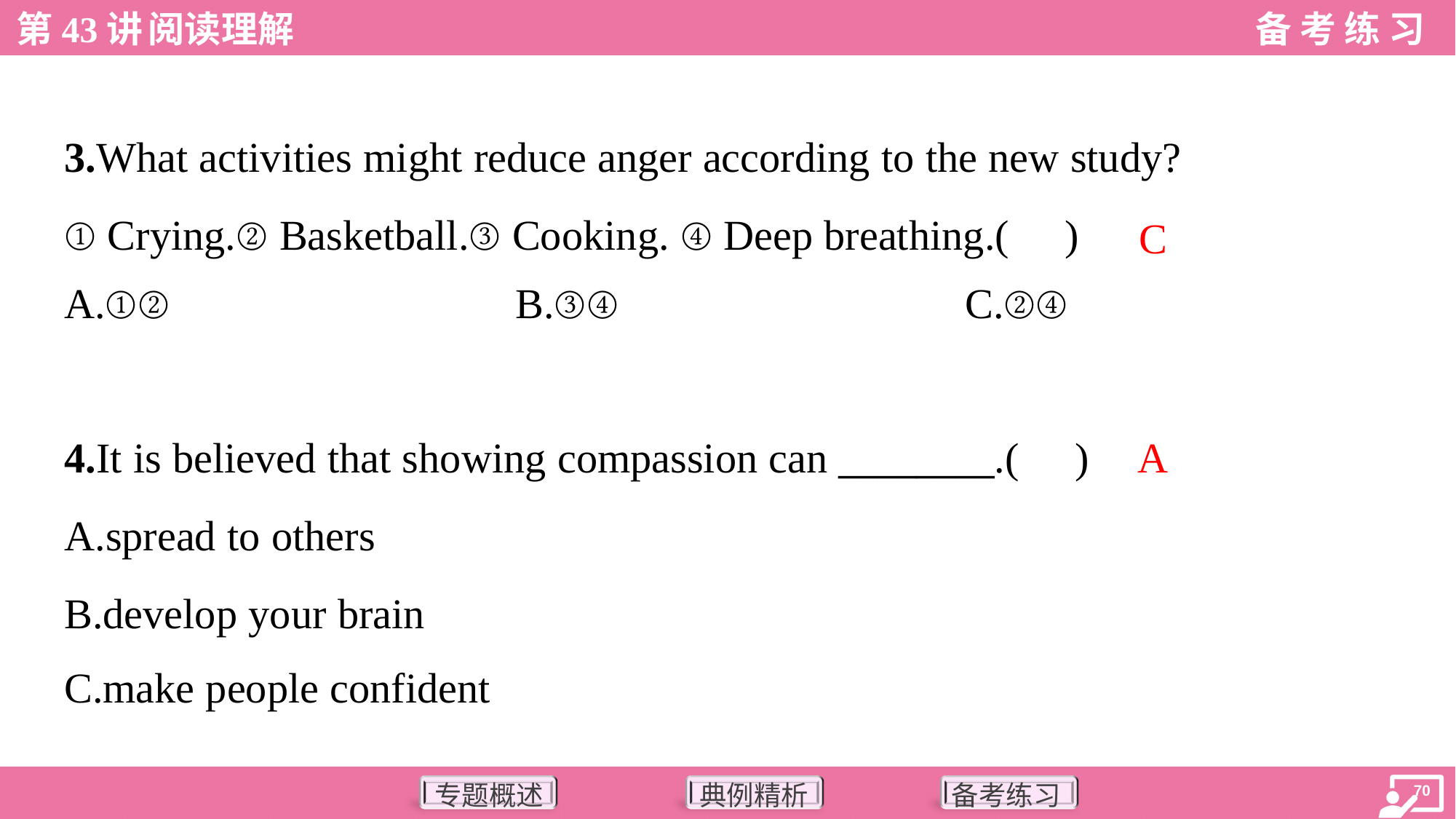

3.What activities might reduce anger according to the new study?
① Crying.② Basketball.③ Cooking. ④ Deep breathing.(     )
C
A.①②	B.③④	C.②④
A
4.It is believed that showing compassion can ________.(     )
A.spread to others
B.develop your brain
C.make people confident